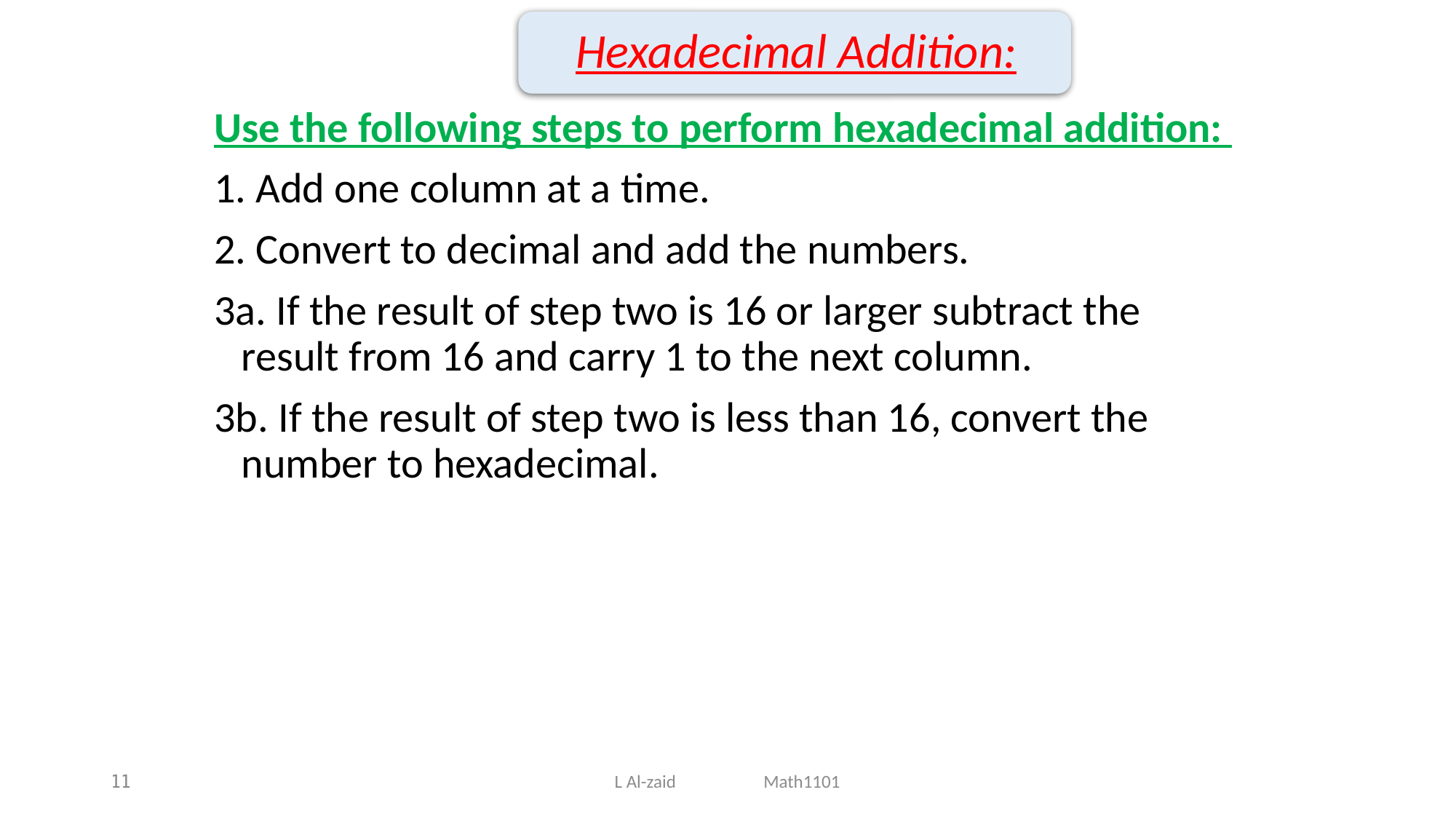

# Hexadecimal Addition:
Use the following steps to perform hexadecimal addition:
1. Add one column at a time.
2. Convert to decimal and add the numbers.
3a. If the result of step two is 16 or larger subtract the result from 16 and carry 1 to the next column.
3b. If the result of step two is less than 16, convert the number to hexadecimal.
11
L Al-zaid                     Math1101